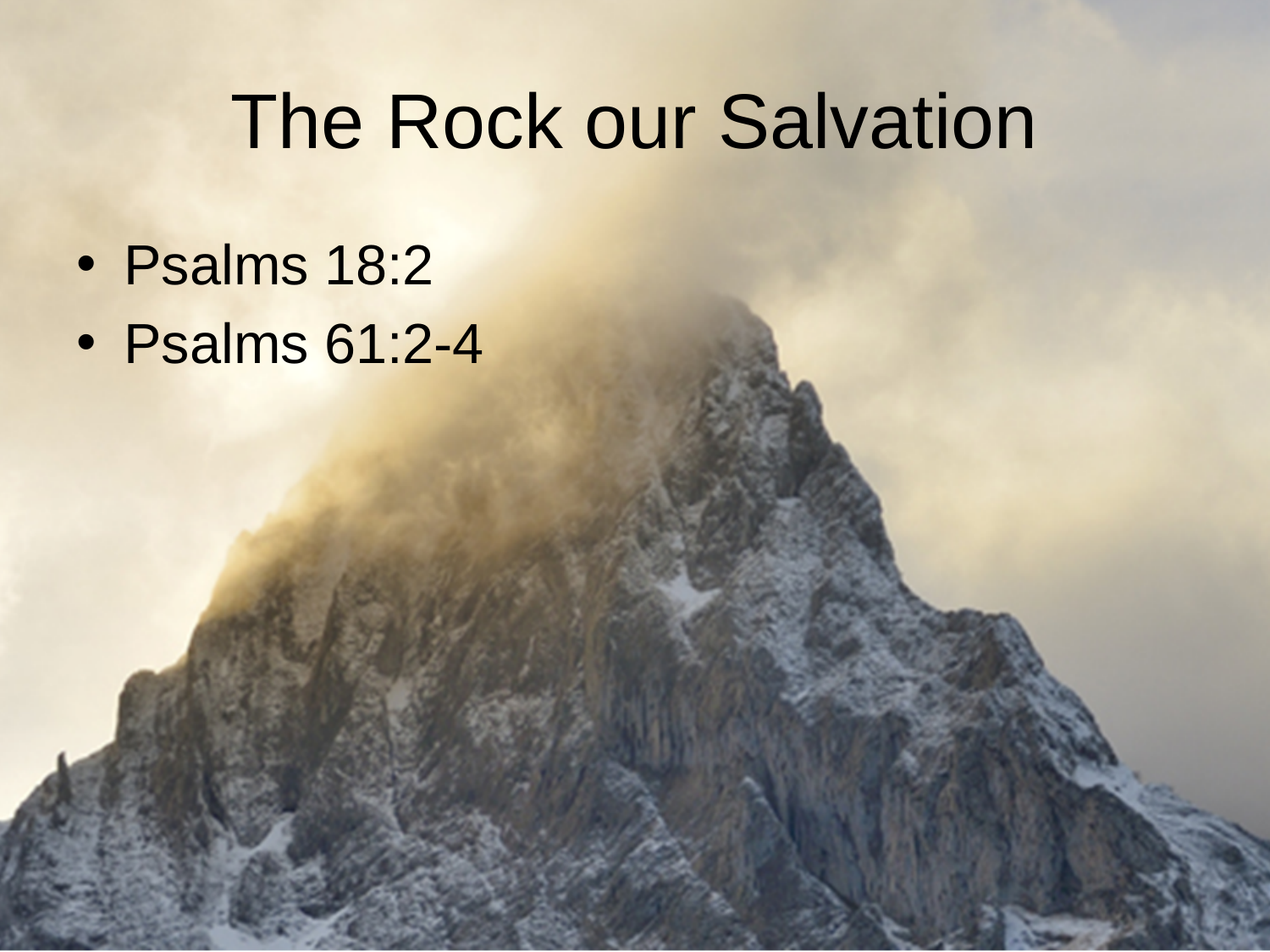

# The Rock our Salvation
Psalms 18:2
Psalms 61:2-4